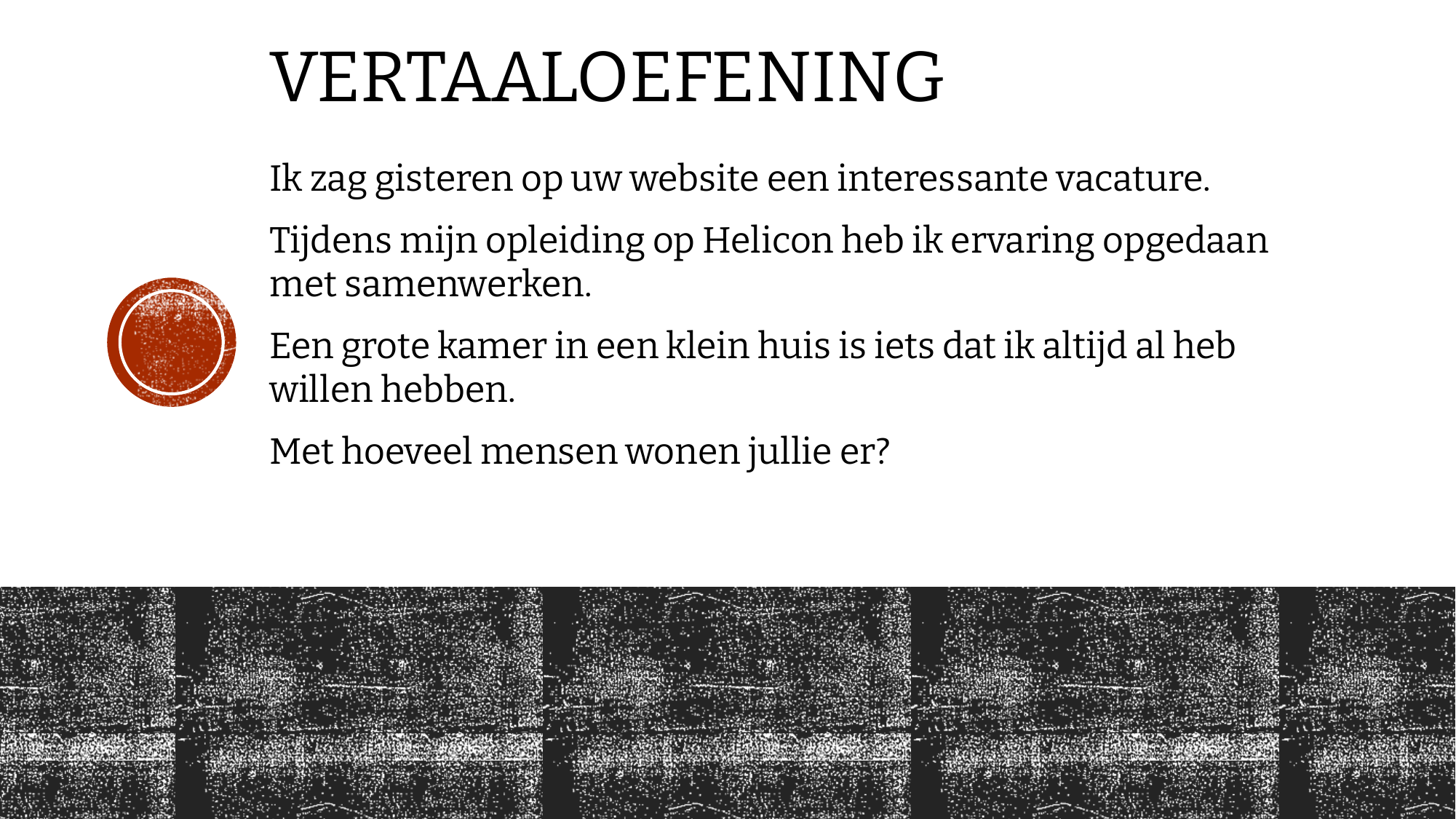

# Vertaaloefening
Ik zag gisteren op uw website een interessante vacature.
Tijdens mijn opleiding op Helicon heb ik ervaring opgedaan met samenwerken.
Een grote kamer in een klein huis is iets dat ik altijd al heb willen hebben.
Met hoeveel mensen wonen jullie er?